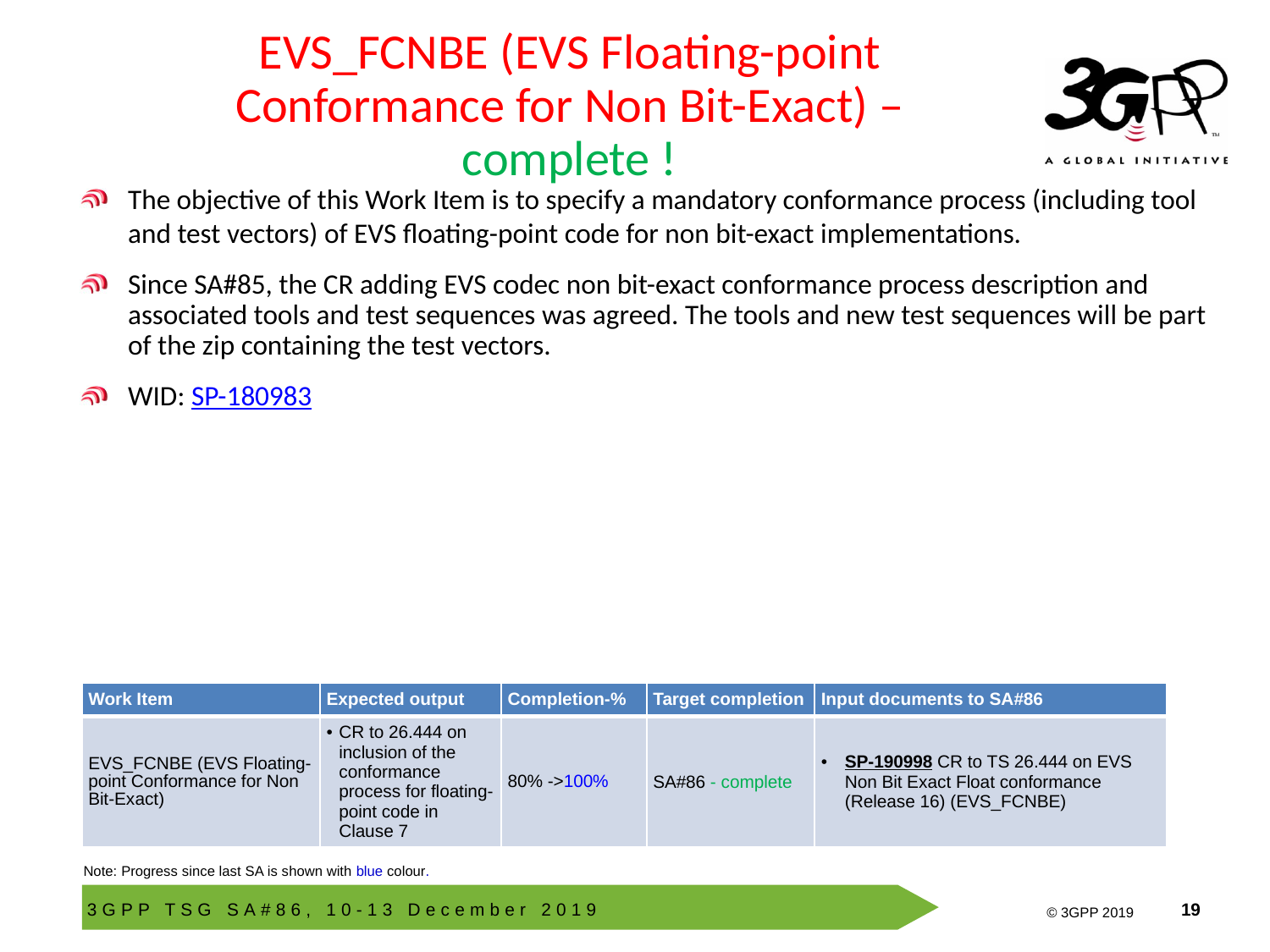

# EVS_FCNBE (EVS Floating-point Conformance for Non Bit-Exact) – complete !
The objective of this Work Item is to specify a mandatory conformance process (including tool and test vectors) of EVS floating-point code for non bit-exact implementations.
Since SA#85, the CR adding EVS codec non bit-exact conformance process description and associated tools and test sequences was agreed. The tools and new test sequences will be part of the zip containing the test vectors.
WID: SP-180983

| Work Item | Expected output | Completion-% | Target completion | Input documents to SA#86 |
| --- | --- | --- | --- | --- |
| EVS\_FCNBE (EVS Floating-point Conformance for Non Bit-Exact) | CR to 26.444 on inclusion of the conformance process for floating-point code in Clause 7 | 80% ->100% | SA#86 - complete | SP-190998 CR to TS 26.444 on EVS Non Bit Exact Float conformance (Release 16) (EVS\_FCNBE) |
Note: Progress since last SA is shown with blue colour.